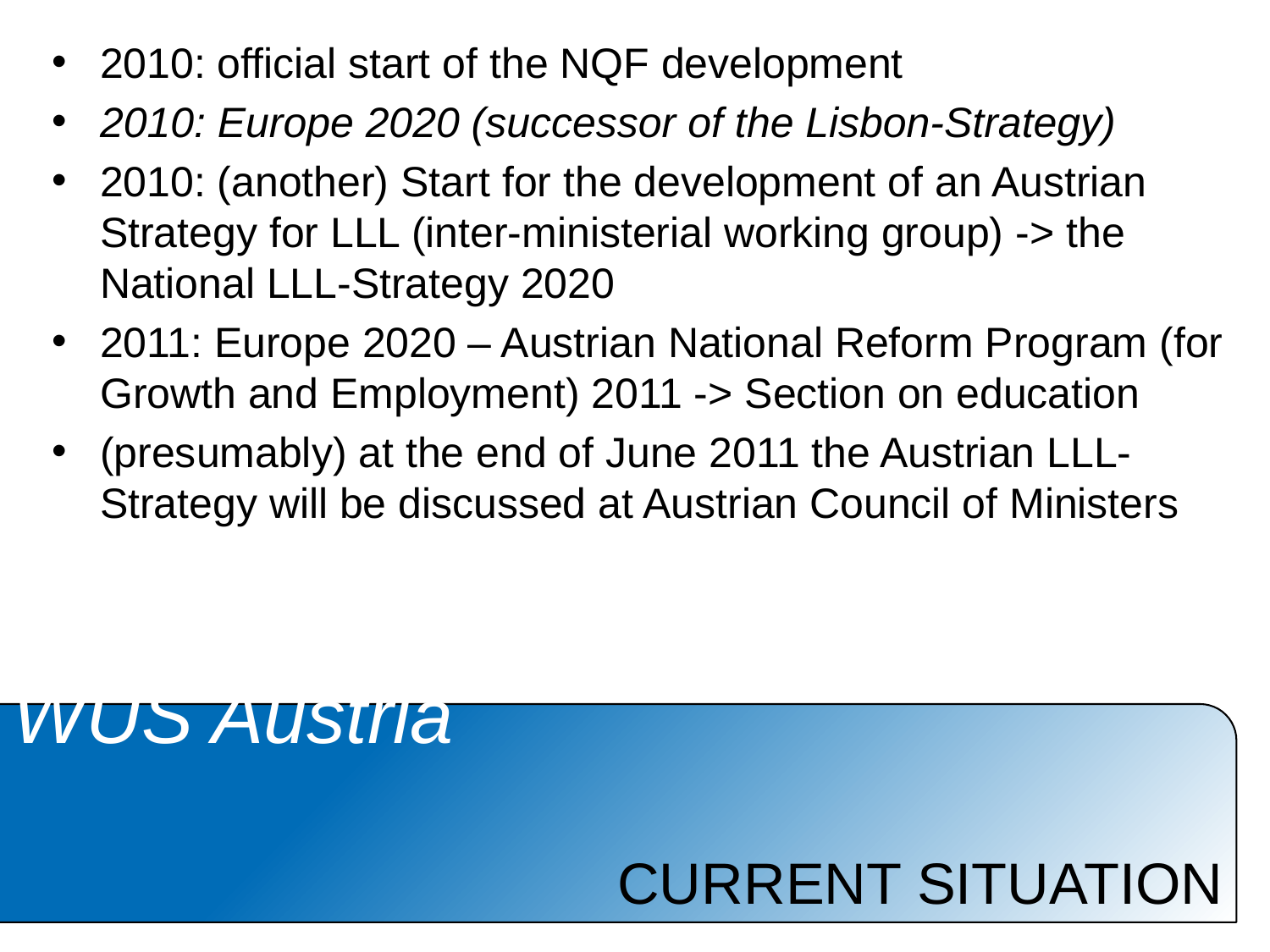

2010: official start of the NQF development
2010: Europe 2020 (successor of the Lisbon-Strategy)
2010: (another) Start for the development of an Austrian Strategy for LLL (inter-ministerial working group) -> the National LLL-Strategy 2020
2011: Europe 2020 – Austrian National Reform Program (for Growth and Employment) 2011 -> Section on education
(presumably) at the end of June 2011 the Austrian LLL-Strategy will be discussed at Austrian Council of Ministers

# CURRENT SITUATION